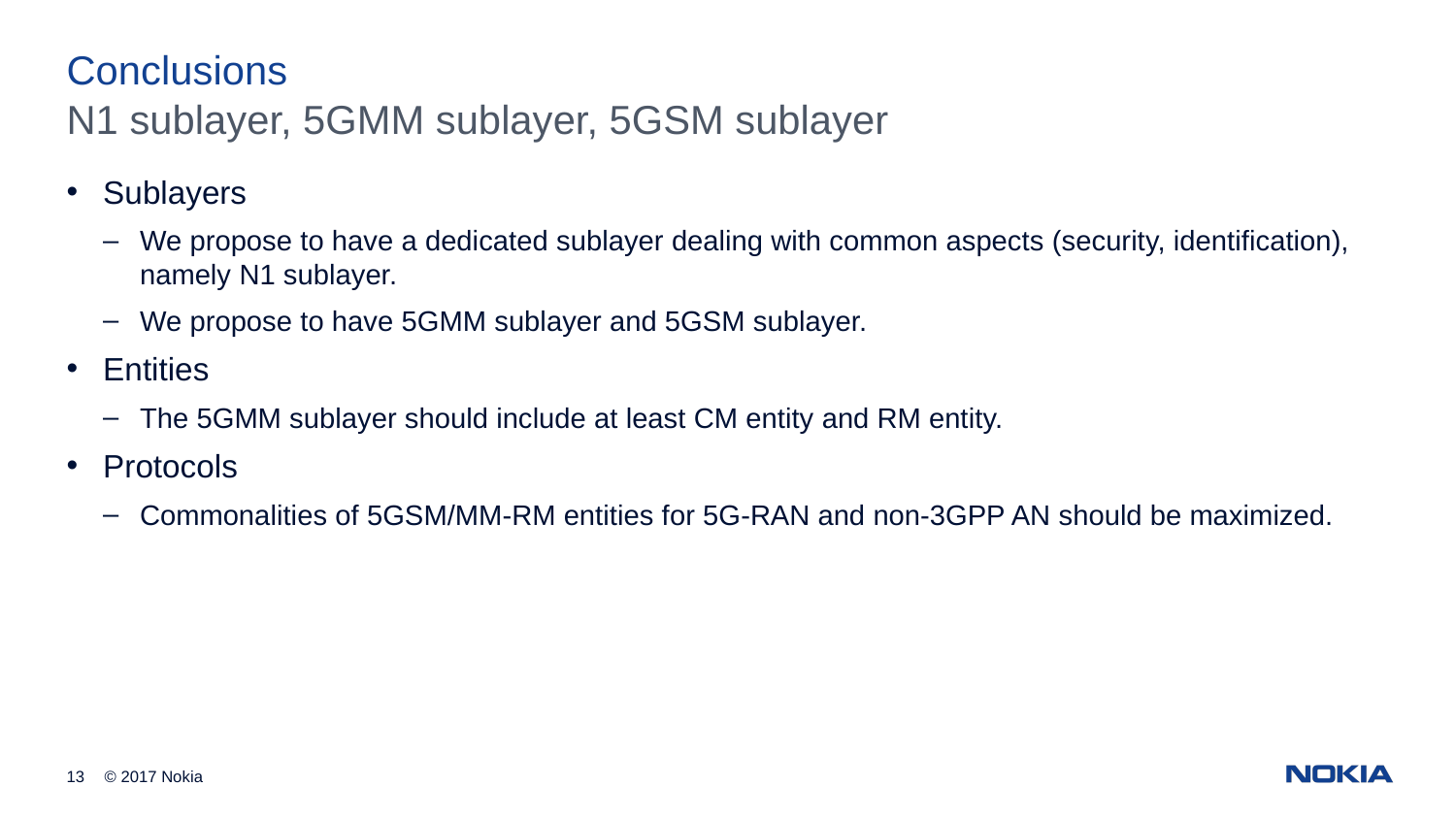

Conclusions
N1 sublayer, 5GMM sublayer, 5GSM sublayer
Sublayers
We propose to have a dedicated sublayer dealing with common aspects (security, identification), namely N1 sublayer.
We propose to have 5GMM sublayer and 5GSM sublayer.
Entities
The 5GMM sublayer should include at least CM entity and RM entity.
Protocols
Commonalities of 5GSM/MM-RM entities for 5G-RAN and non-3GPP AN should be maximized.